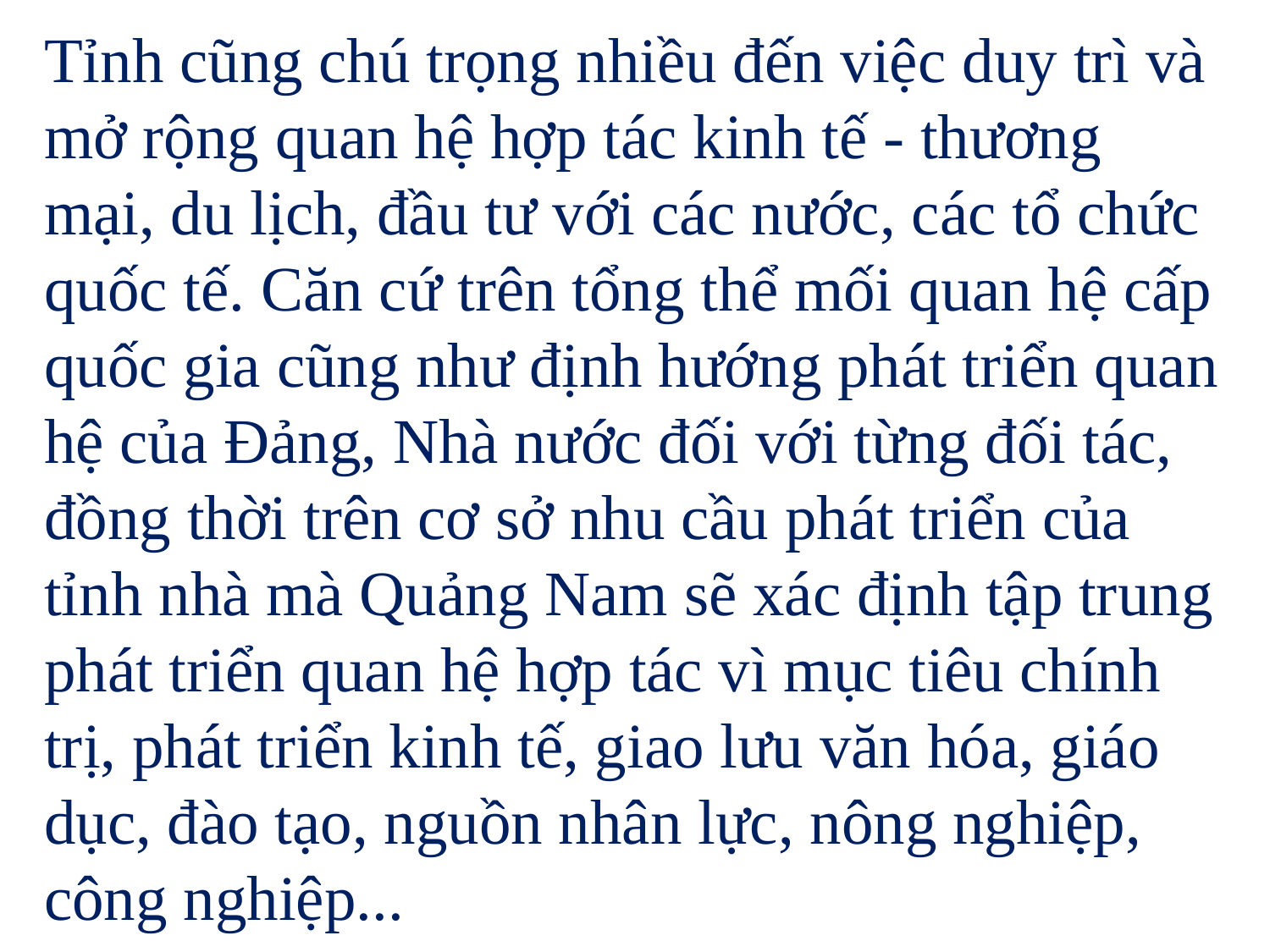

Tỉnh cũng chú trọng nhiều đến việc duy trì và mở rộng quan hệ hợp tác kinh tế - thương mại, du lịch, đầu tư với các nước, các tổ chức quốc tế. Căn cứ trên tổng thể mối quan hệ cấp quốc gia cũng như định hướng phát triển quan hệ của Đảng, Nhà nước đối với từng đối tác, đồng thời trên cơ sở nhu cầu phát triển của tỉnh nhà mà Quảng Nam sẽ xác định tập trung phát triển quan hệ hợp tác vì mục tiêu chính trị, phát triển kinh tế, giao lưu văn hóa, giáo dục, đào tạo, nguồn nhân lực, nông nghiệp, công nghiệp...